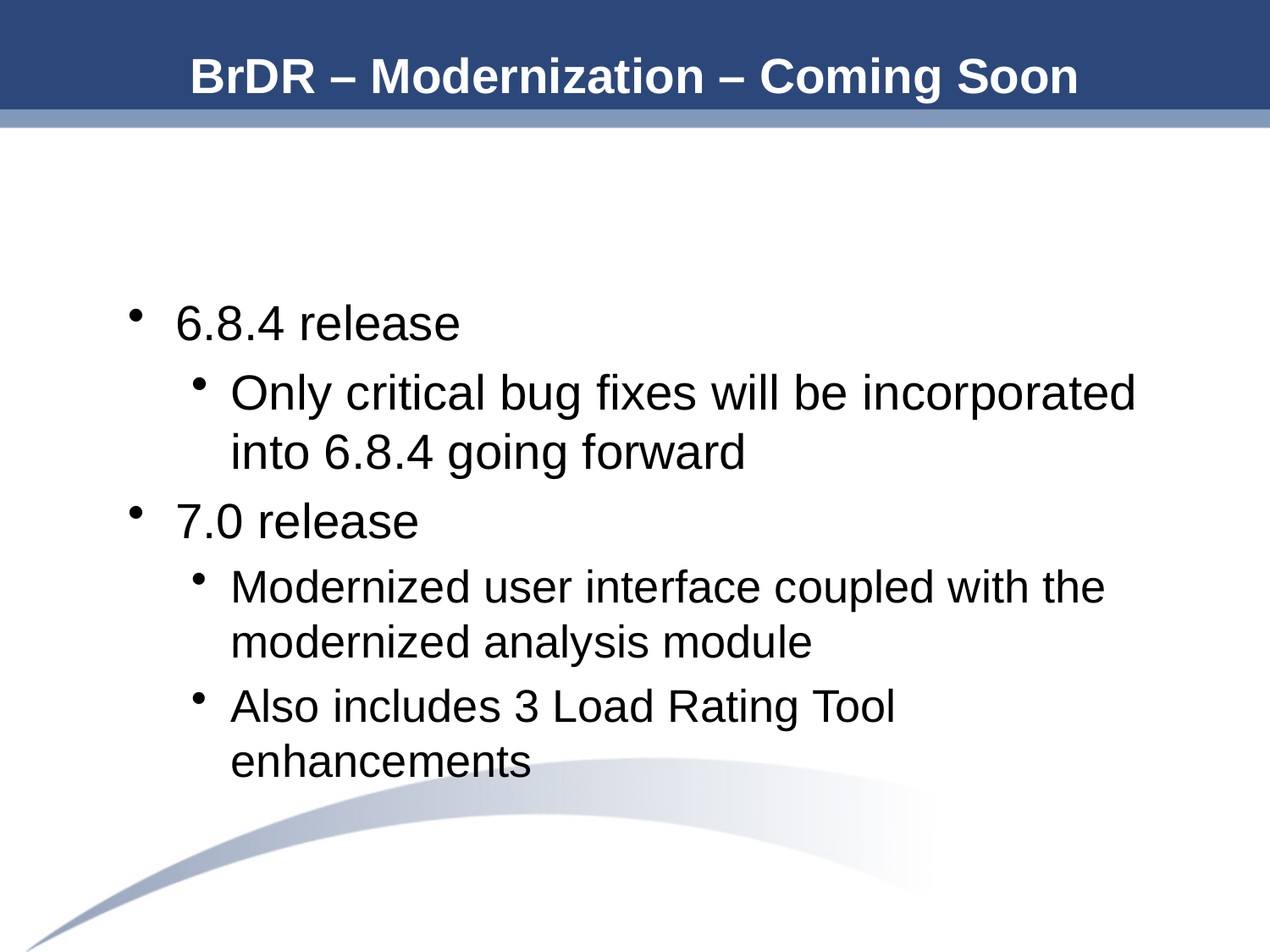

28
# BrDR – Modernization – Coming Soon
6.8.4 release
Only critical bug fixes will be incorporated into 6.8.4 going forward
7.0 release
Modernized user interface coupled with the modernized analysis module
Also includes 3 Load Rating Tool enhancements